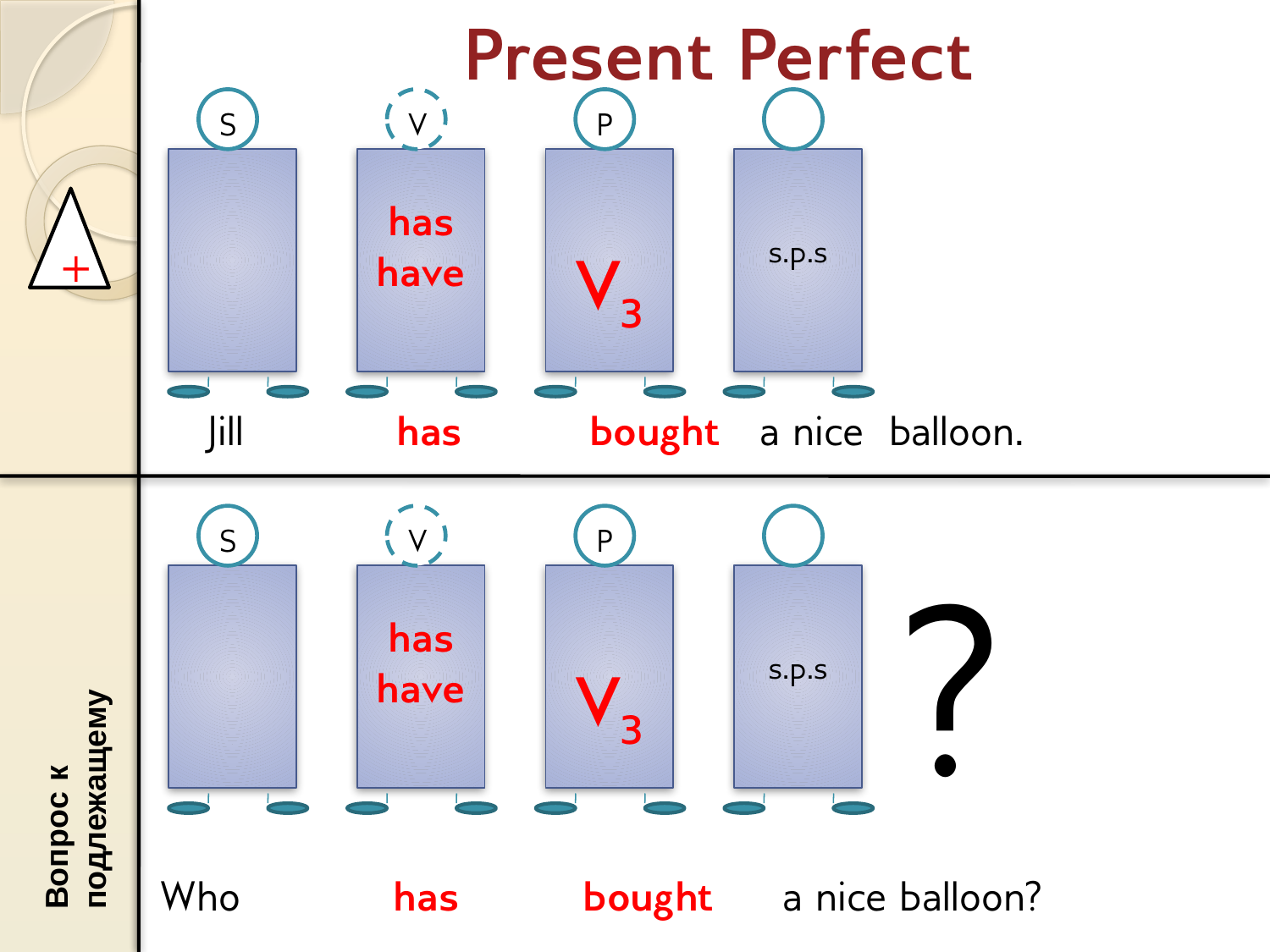

# Present Perfect
S
V
P

has
have

V3

s.p.s
+

     Jill            has          bought   a nice  balloon.
S
V
P

?
Вопрос к подлежащему

has
have

V3

s.p.s

 Who            has         bought     a nice balloon?